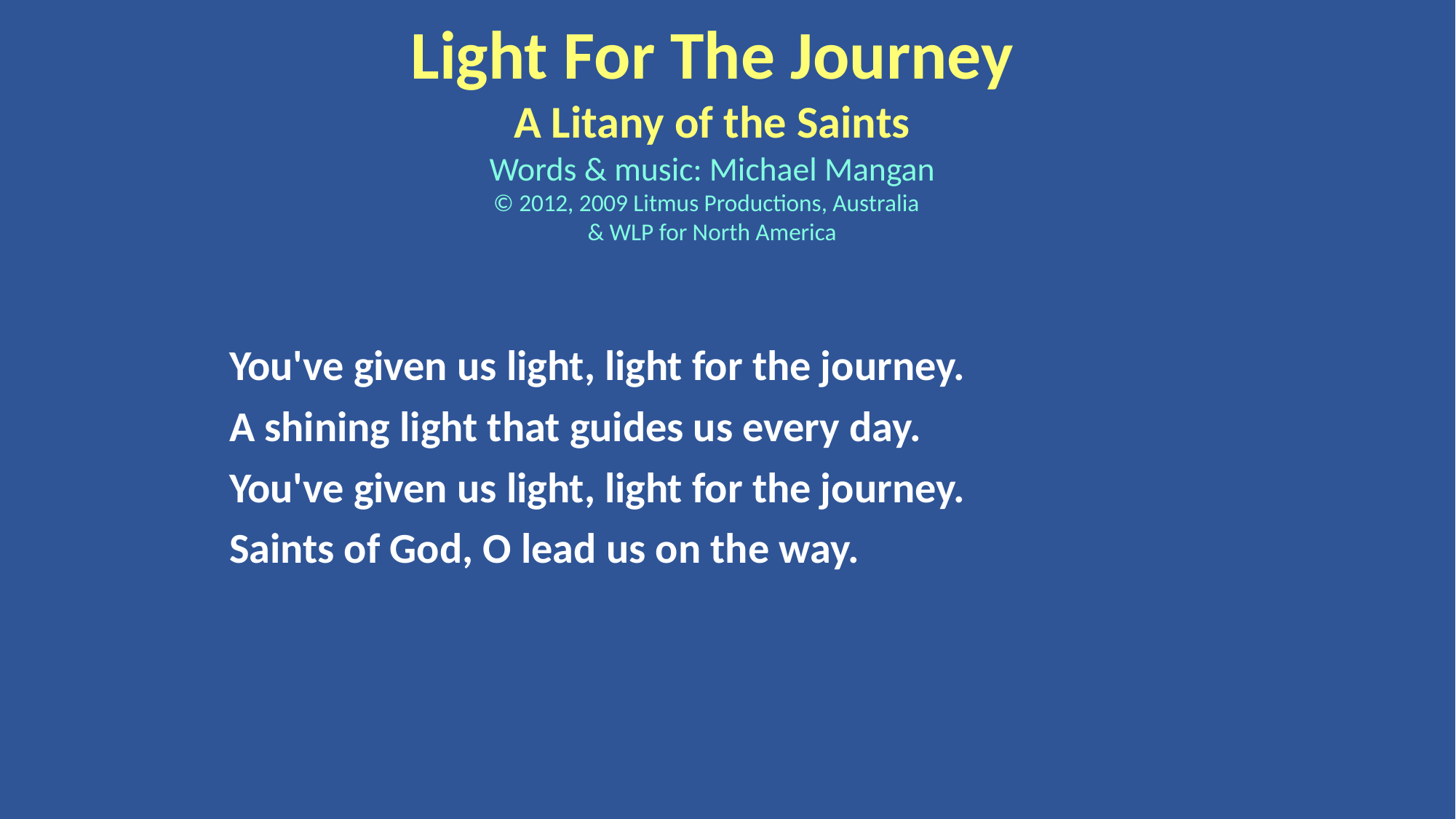

Light For The Journey
A Litany of the Saints
Words & music: Michael Mangan
© 2012, 2009 Litmus Productions, Australia
& WLP for North America
You've given us light, light for the journey.
A shining light that guides us every day.
You've given us light, light for the journey.
Saints of God, O lead us on the way.